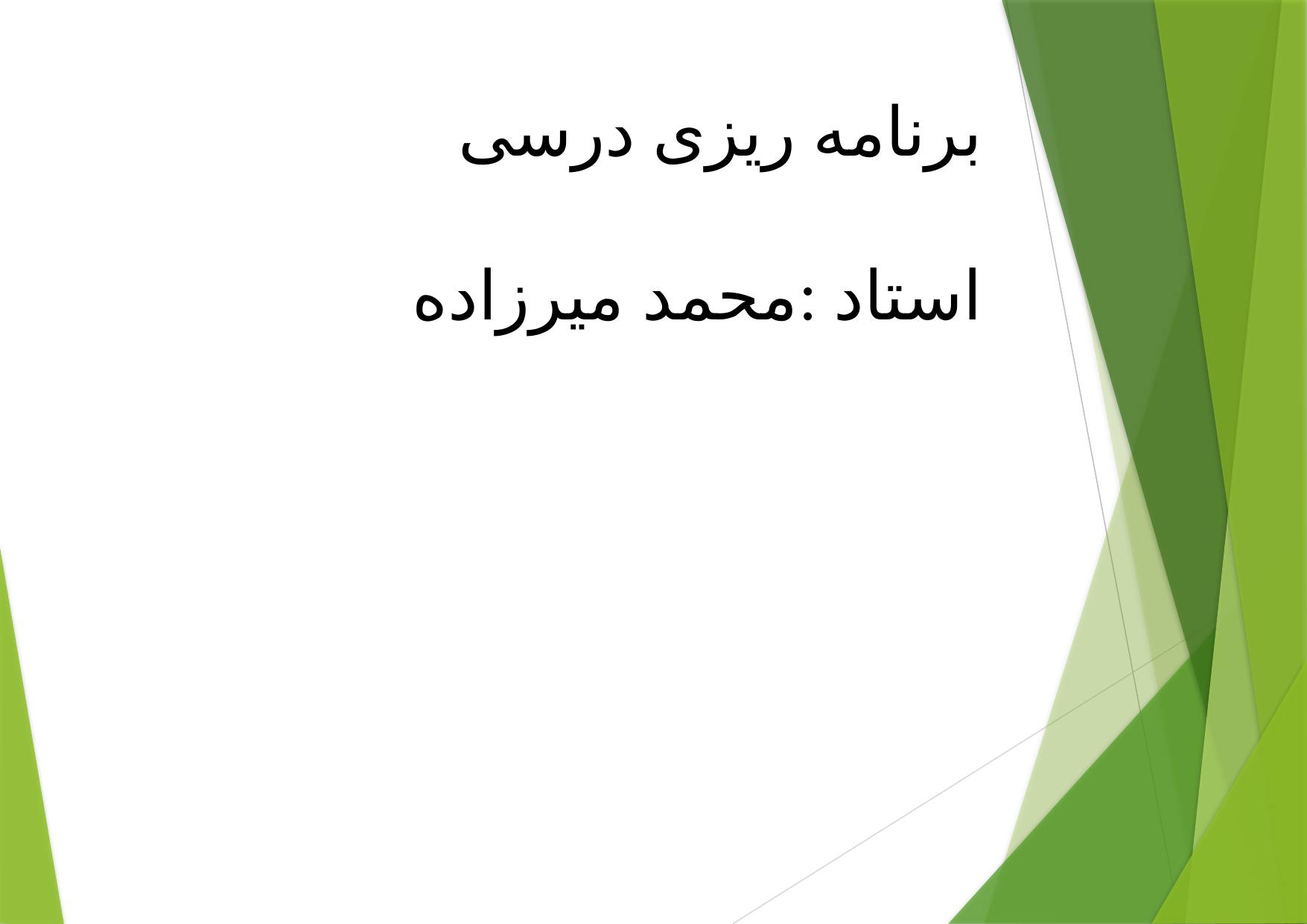

# برنامه ریزی درسی استاد :محمد میرزاده